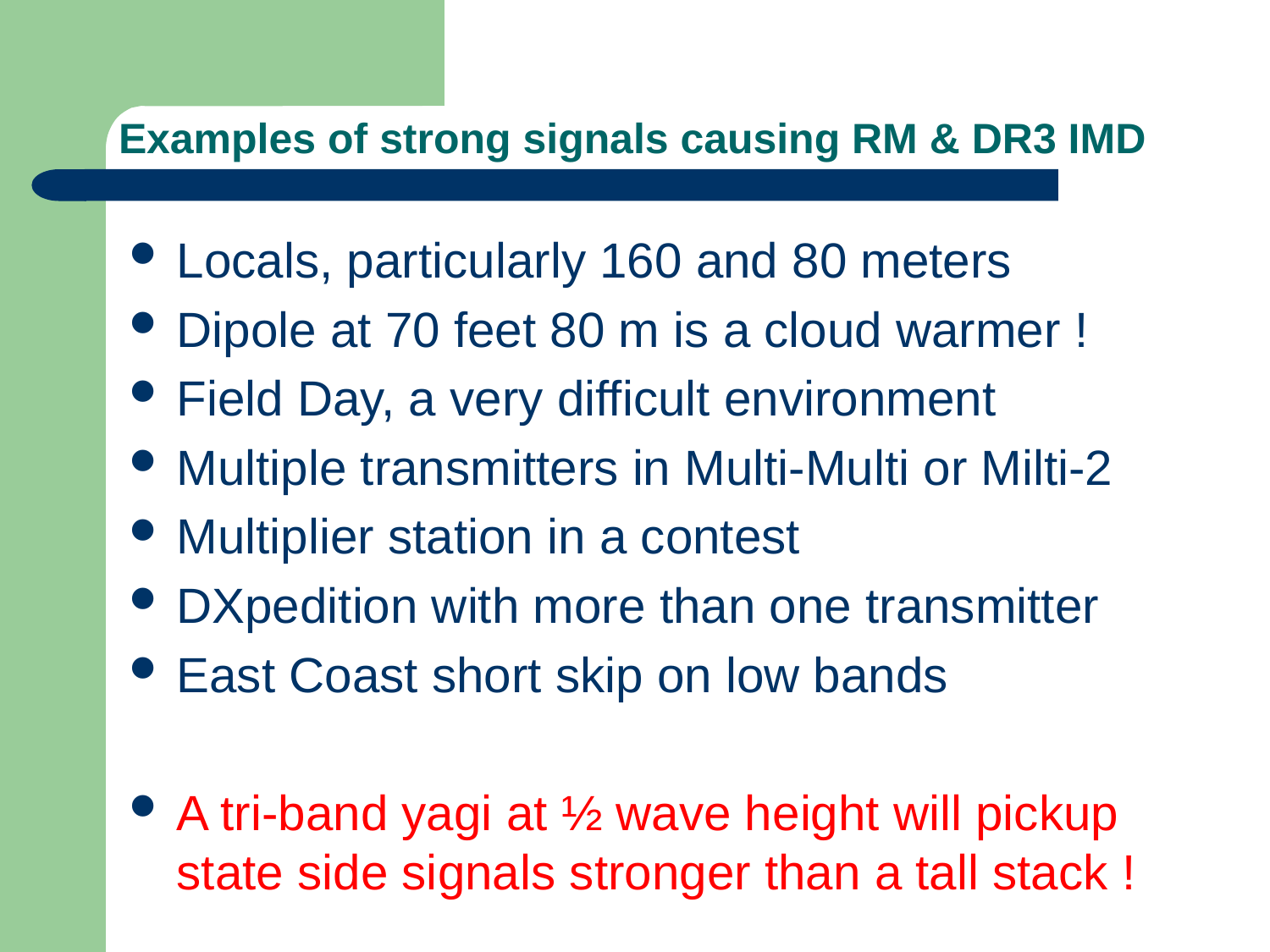

# Examples of strong signals causing RM & DR3 IMD
Locals, particularly 160 and 80 meters
Dipole at 70 feet 80 m is a cloud warmer !
Field Day, a very difficult environment
Multiple transmitters in Multi-Multi or Milti-2
Multiplier station in a contest
DXpedition with more than one transmitter
East Coast short skip on low bands

A tri-band yagi at ½ wave height will pickup state side signals stronger than a tall stack !